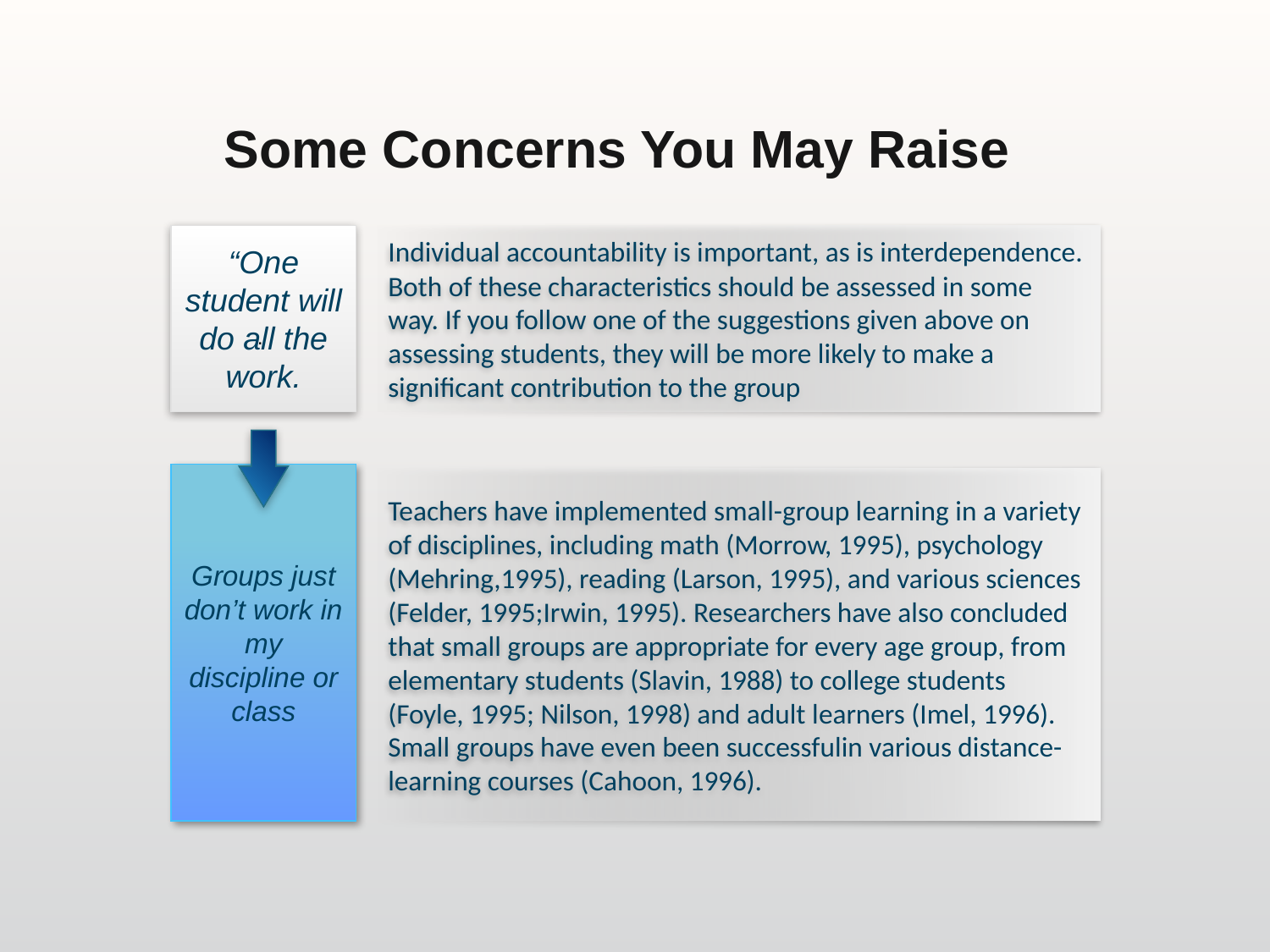

Some Concerns You May Raise
Individual accountability is important, as is interdependence. Both of these characteristics should be assessed in some way. If you follow one of the suggestions given above on assessing students, they will be more likely to make a significant contribution to the group
“One student will do all the work.
.

Groups just don’t work in my discipline or class

Teachers have implemented small-group learning in a variety of disciplines, including math (Morrow, 1995), psychology (Mehring,1995), reading (Larson, 1995), and various sciences (Felder, 1995;Irwin, 1995). Researchers have also concluded that small groups are appropriate for every age group, from elementary students (Slavin, 1988) to college students (Foyle, 1995; Nilson, 1998) and adult learners (Imel, 1996). Small groups have even been successfulin various distance-learning courses (Cahoon, 1996).